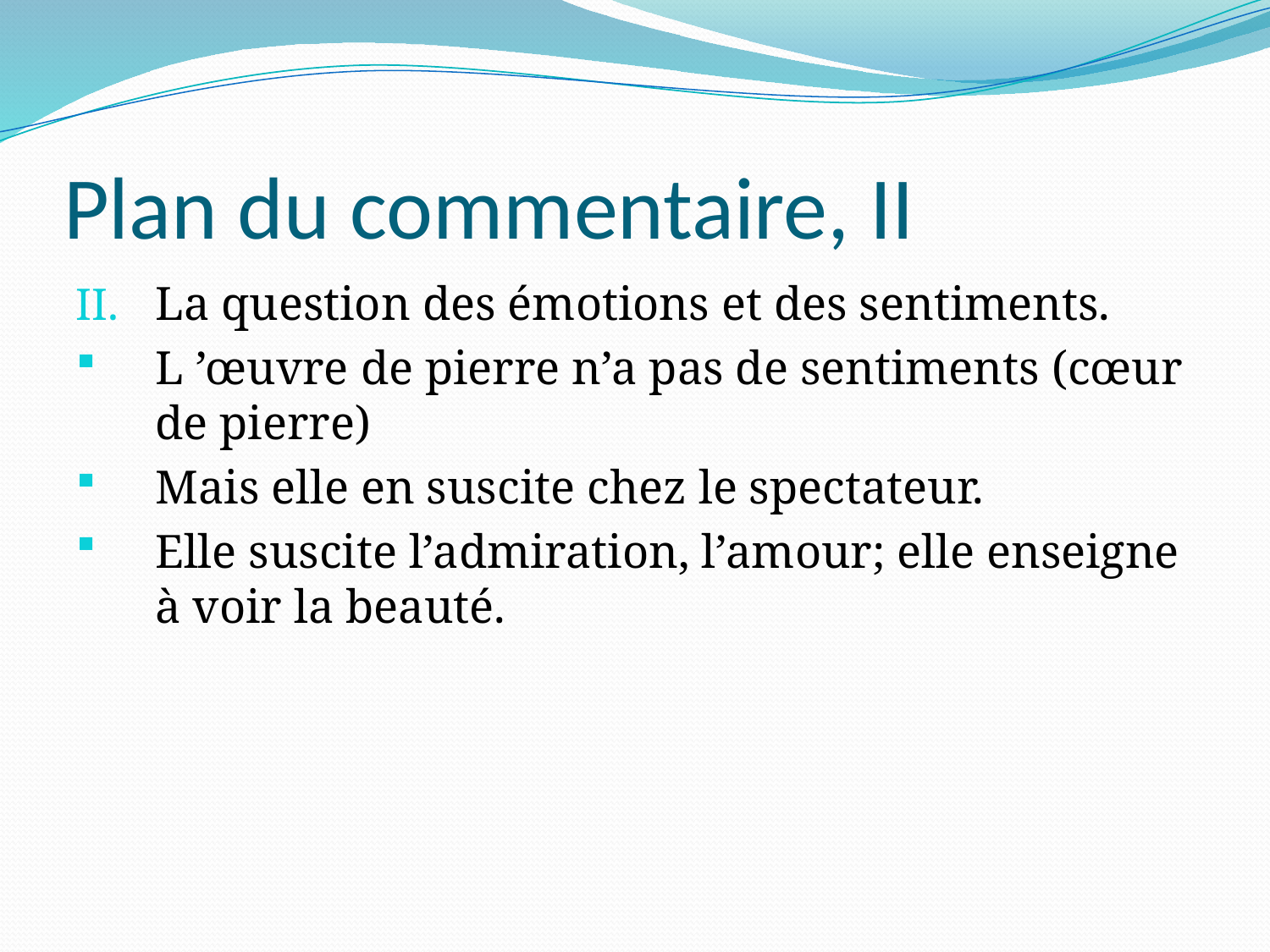

# Plan du commentaire, II
La question des émotions et des sentiments.
L ’œuvre de pierre n’a pas de sentiments (cœur de pierre)
Mais elle en suscite chez le spectateur.
Elle suscite l’admiration, l’amour; elle enseigne à voir la beauté.